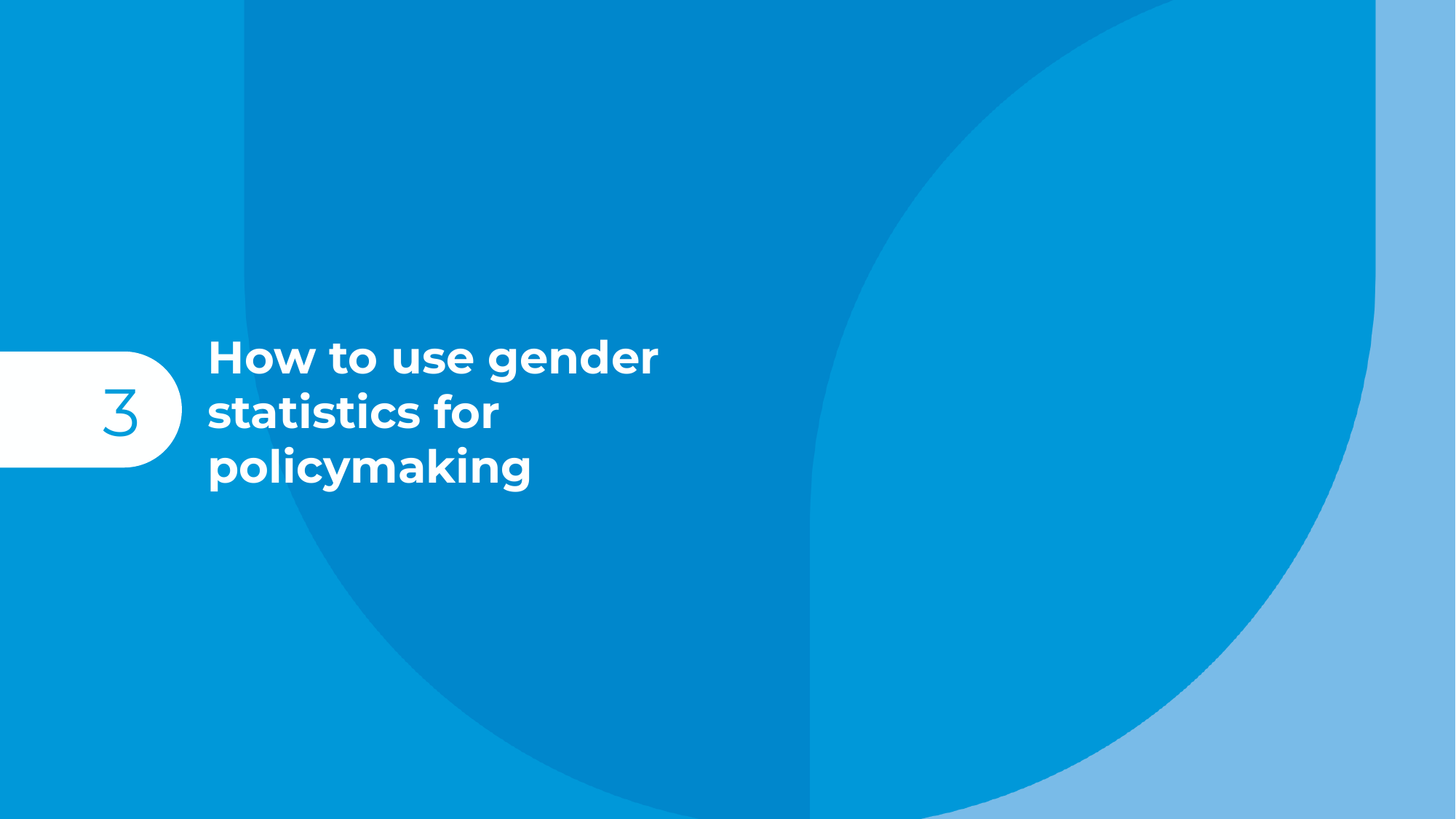

How to use gender statistics for policymaking
3